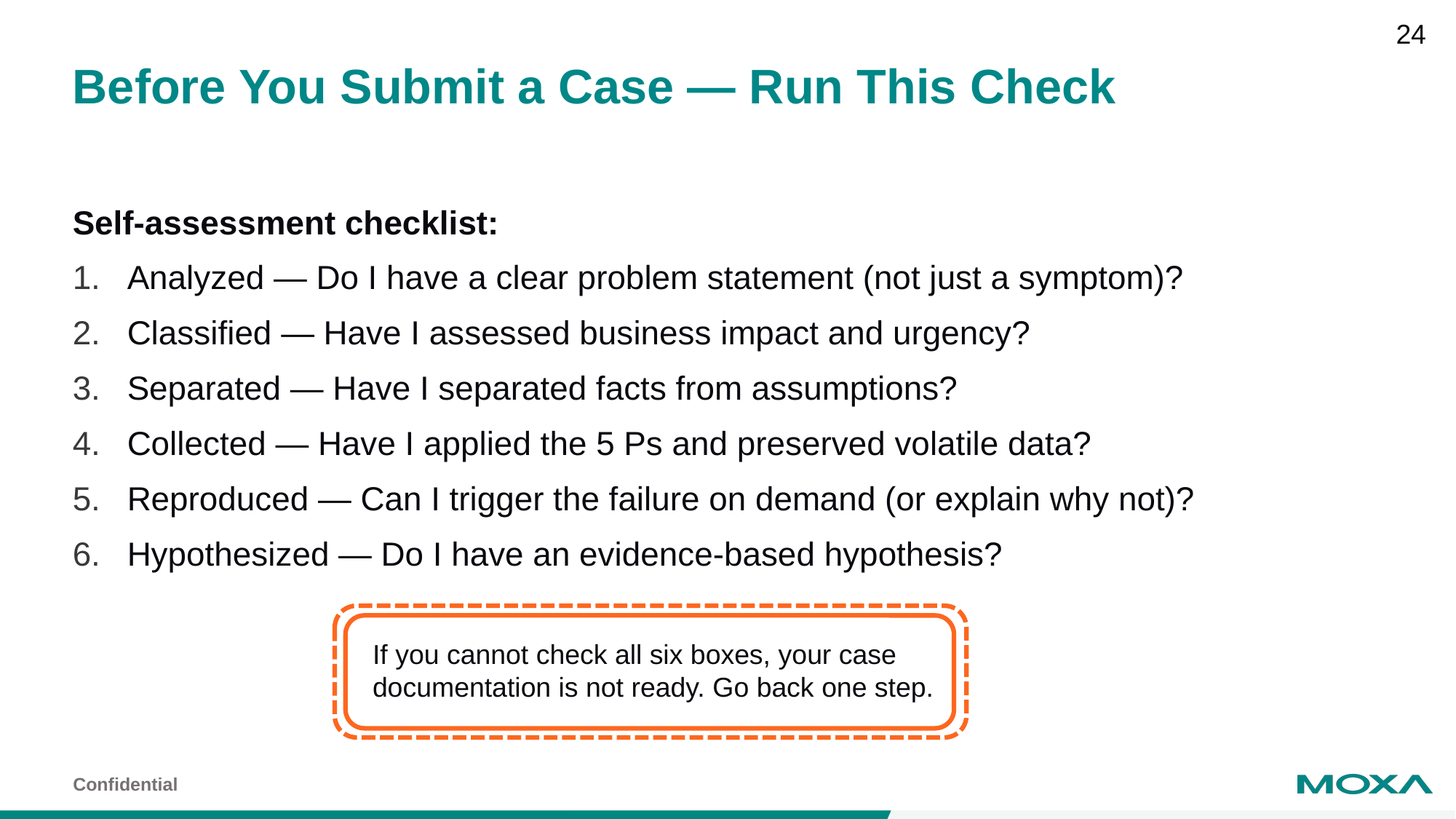

# Before You Submit a Case — Run This Check
Self-assessment checklist:
Analyzed — Do I have a clear problem statement (not just a symptom)?
Classified — Have I assessed business impact and urgency?
Separated — Have I separated facts from assumptions?
Collected — Have I applied the 5 Ps and preserved volatile data?
Reproduced — Can I trigger the failure on demand (or explain why not)?
Hypothesized — Do I have an evidence-based hypothesis?

If you cannot check all six boxes, your case documentation is not ready. Go back one step.